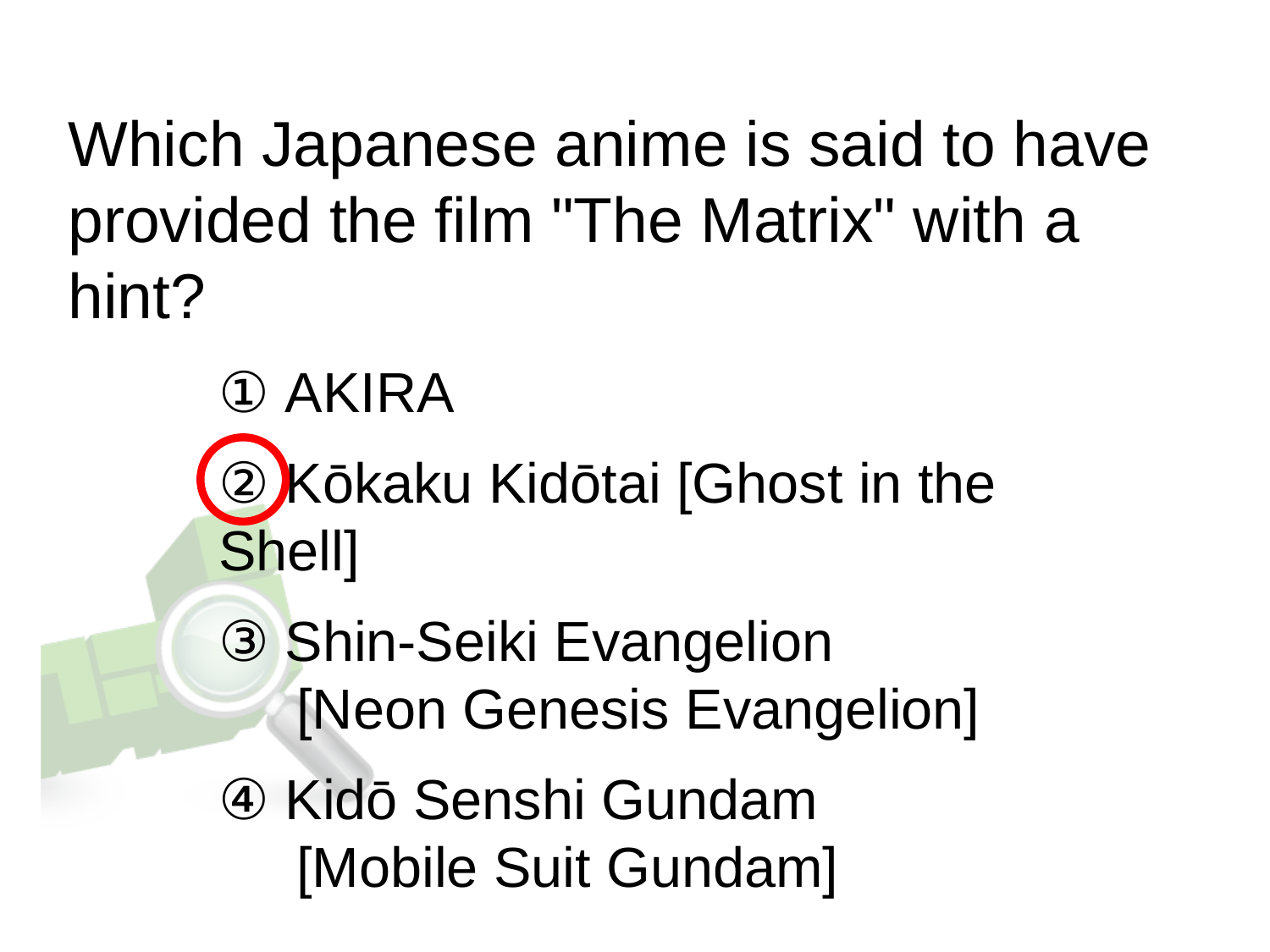

# Which Japanese anime is said to have provided the film "The Matrix" with a hint?
① AKIRA
② Kōkaku Kidōtai [Ghost in the Shell]
③ Shin-Seiki Evangelion
     [Neon Genesis Evangelion]
④ Kidō Senshi Gundam
     [Mobile Suit Gundam]